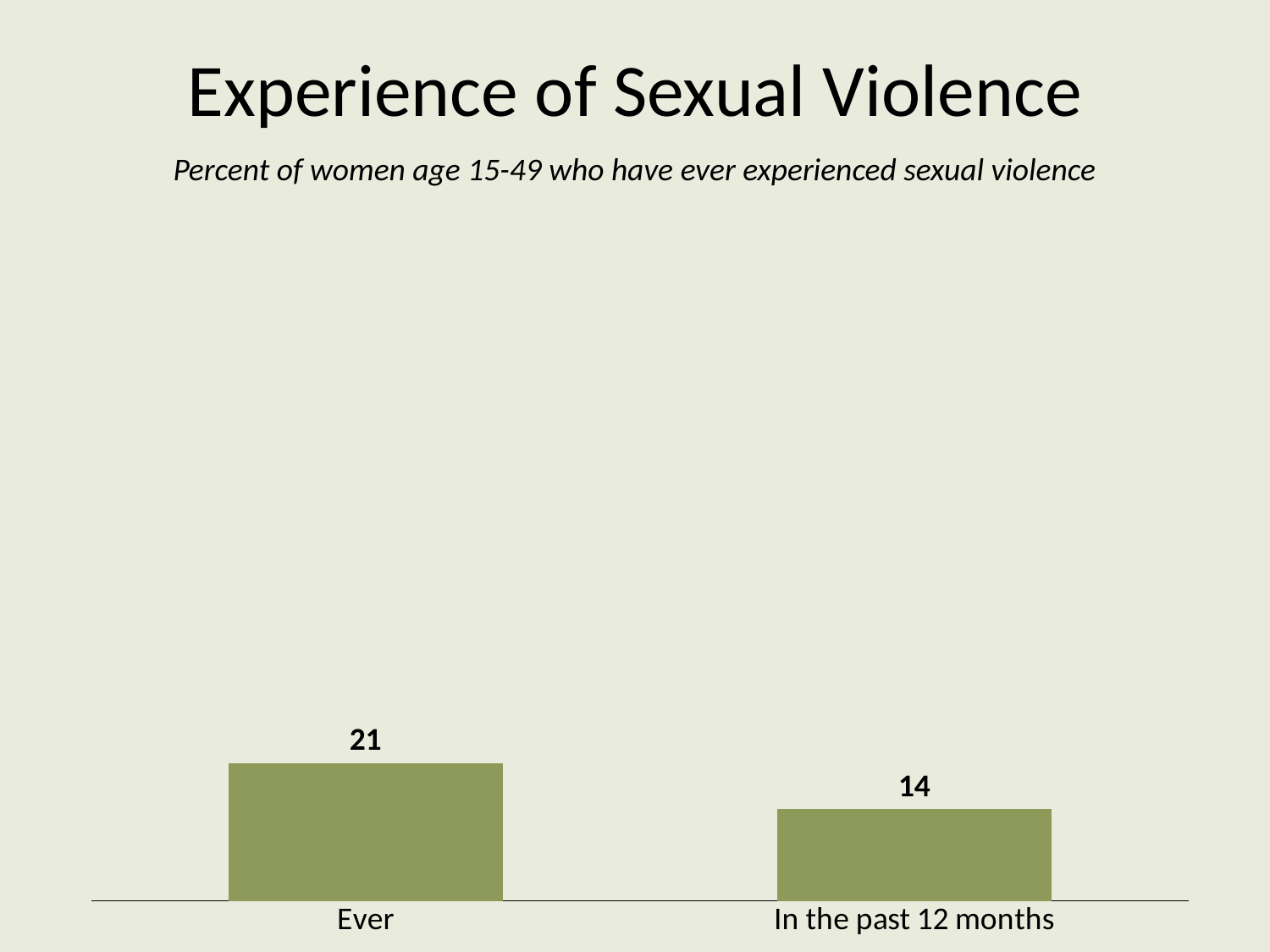

# Experience of Sexual Violence
Percent of women age 15-49 who have ever experienced sexual violence

### Chart

| Category | Women |
|---|---|
| Ever | 21.0 |
| In the past 12 months | 14.0 |